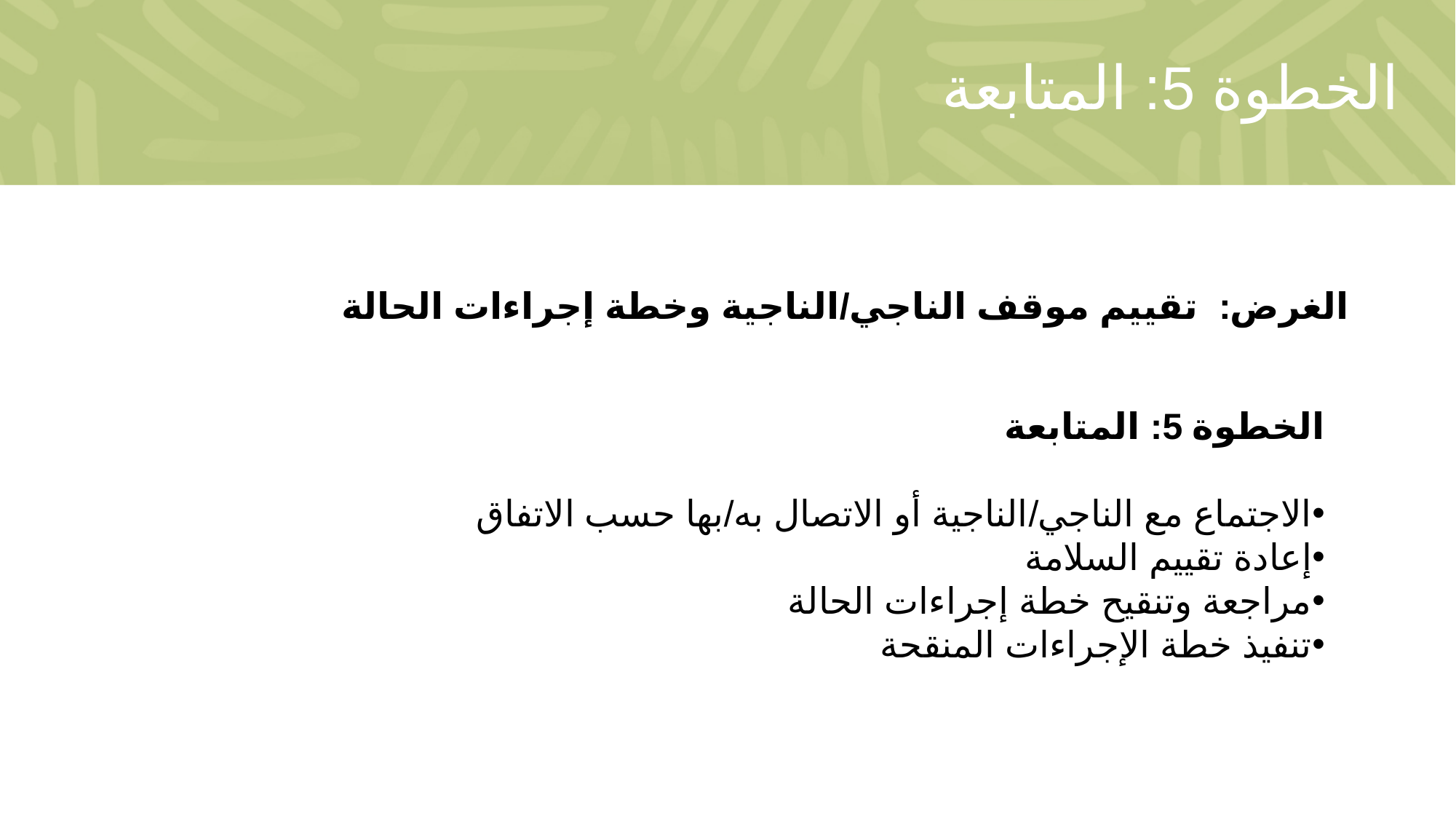

# الخطوة 5: المتابعة
 الغرض:  تقييم موقف الناجي/الناجية وخطة إجراءات الحالة
الخطوة 5: المتابعة

الاجتماع مع الناجي/الناجية أو الاتصال به/بها حسب الاتفاق
إعادة تقييم السلامة
مراجعة وتنقيح خطة إجراءات الحالة
تنفيذ خطة الإجراءات المنقحة